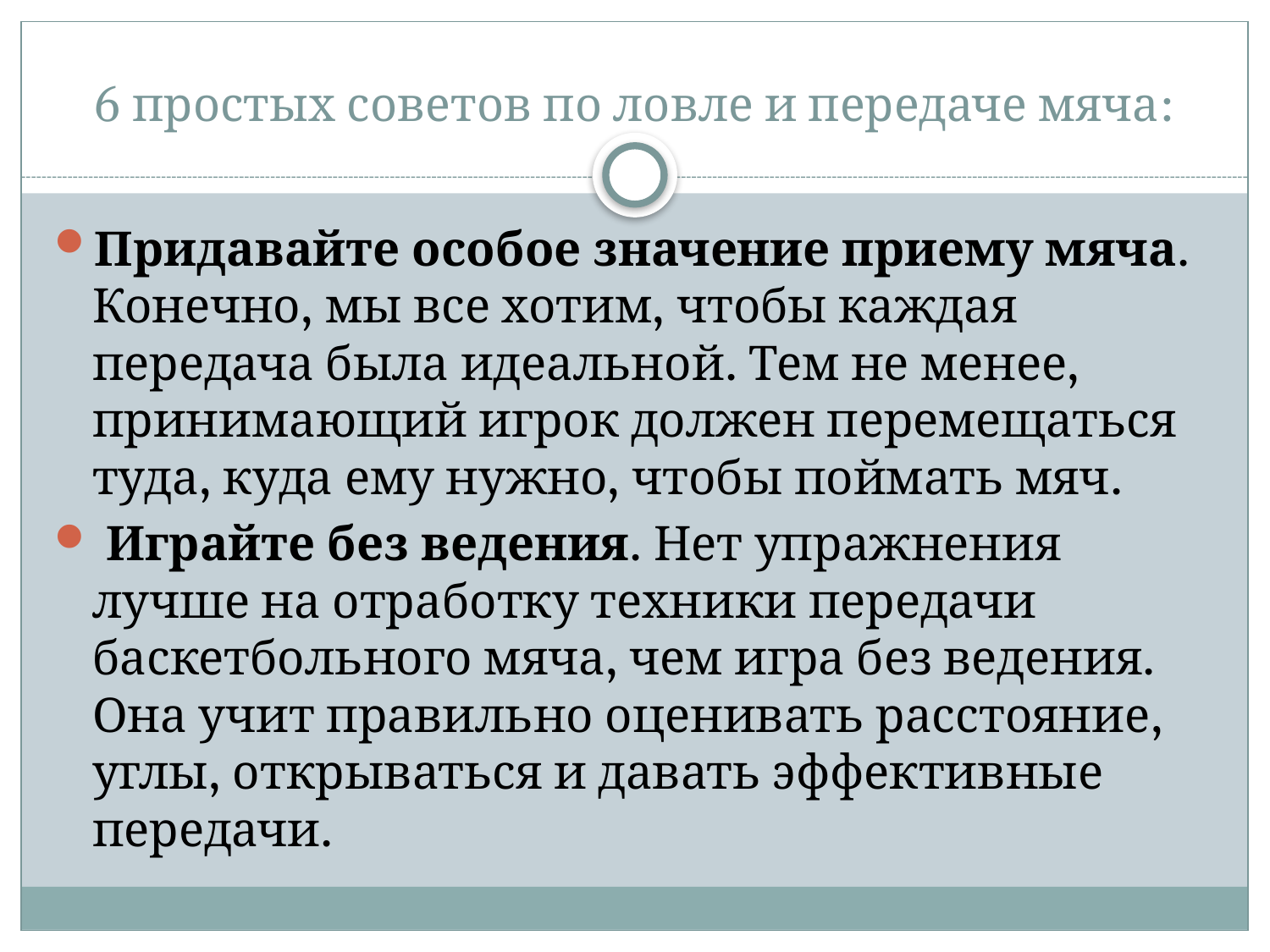

# 6 простых советов по ловле и передаче мяча:
Придавайте особое значение приему мяча. Конечно, мы все хотим, чтобы каждая передача была идеальной. Тем не менее, принимающий игрок должен перемещаться туда, куда ему нужно, чтобы поймать мяч.
 Играйте без ведения. Нет упражнения лучше на отработку техники передачи баскетбольного мяча, чем игра без ведения. Она учит правильно оценивать расстояние, углы, открываться и давать эффективные передачи.